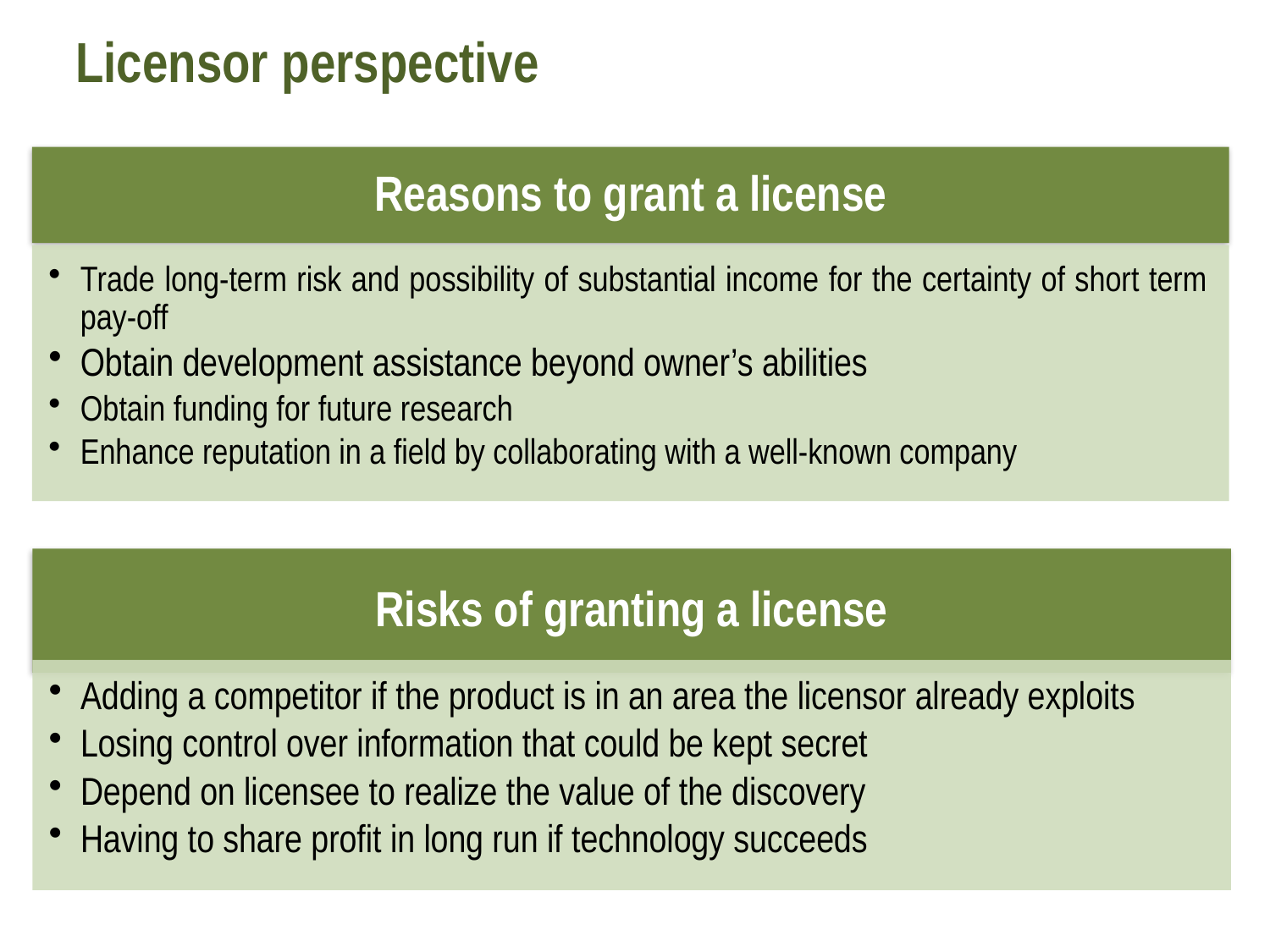

Licensor perspective
Reasons to grant a license
Trade long-term risk and possibility of substantial income for the certainty of short term pay-off
Obtain development assistance beyond owner’s abilities
Obtain funding for future research
Enhance reputation in a field by collaborating with a well-known company

Risks of granting a license
Adding a competitor if the product is in an area the licensor already exploits
Losing control over information that could be kept secret
Depend on licensee to realize the value of the discovery
Having to share profit in long run if technology succeeds